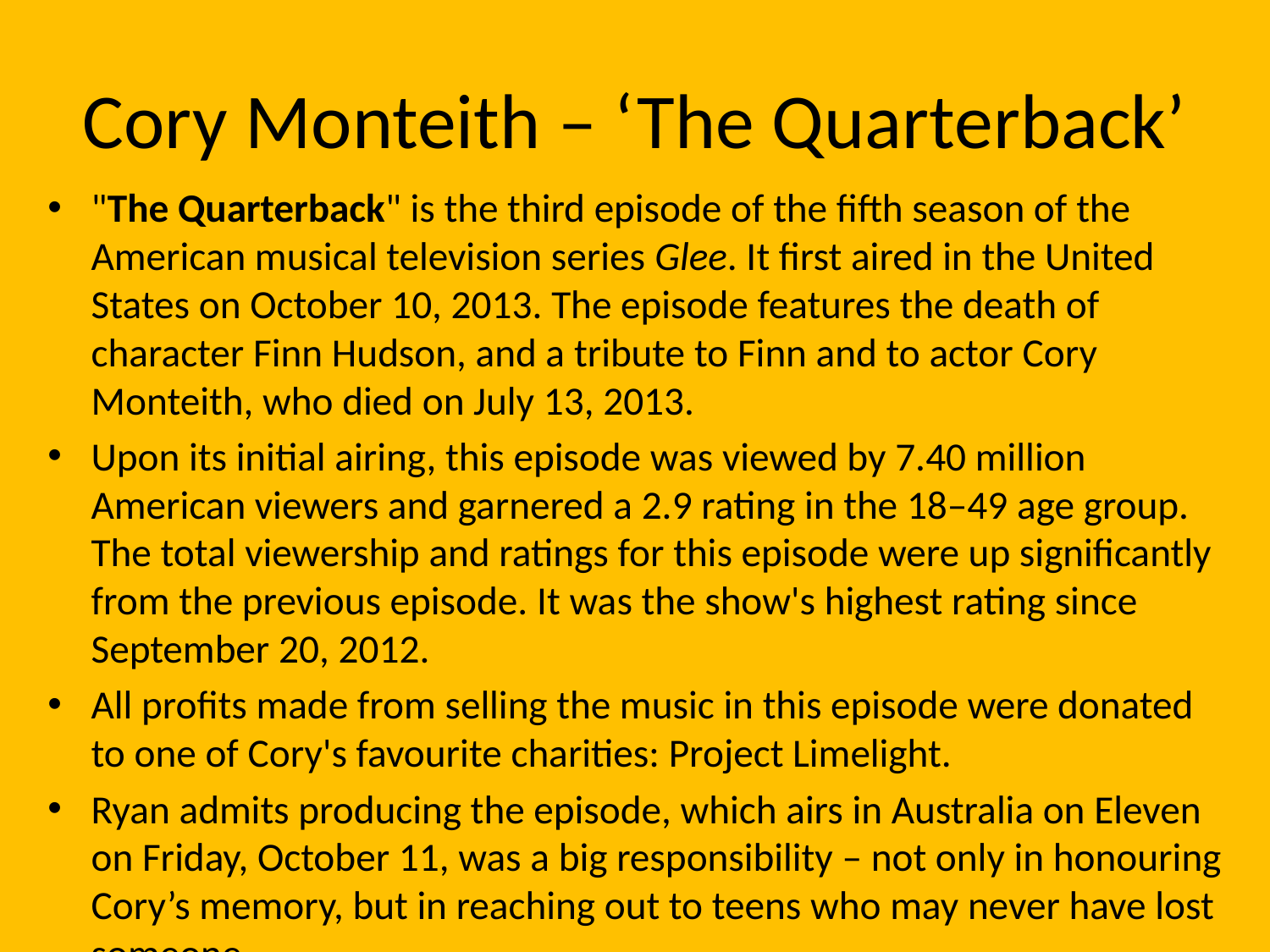

# Cory Monteith – ‘The Quarterback’
"The Quarterback" is the third episode of the fifth season of the American musical television series Glee. It first aired in the United States on October 10, 2013. The episode features the death of character Finn Hudson, and a tribute to Finn and to actor Cory Monteith, who died on July 13, 2013.
Upon its initial airing, this episode was viewed by 7.40 million American viewers and garnered a 2.9 rating in the 18–49 age group. The total viewership and ratings for this episode were up significantly from the previous episode. It was the show's highest rating since September 20, 2012.
All profits made from selling the music in this episode were donated to one of Cory's favourite charities: Project Limelight.
Ryan admits producing the episode, which airs in Australia on Eleven on Friday, October 11, was a big responsibility – not only in honouring Cory’s memory, but in reaching out to teens who may never have lost someone.